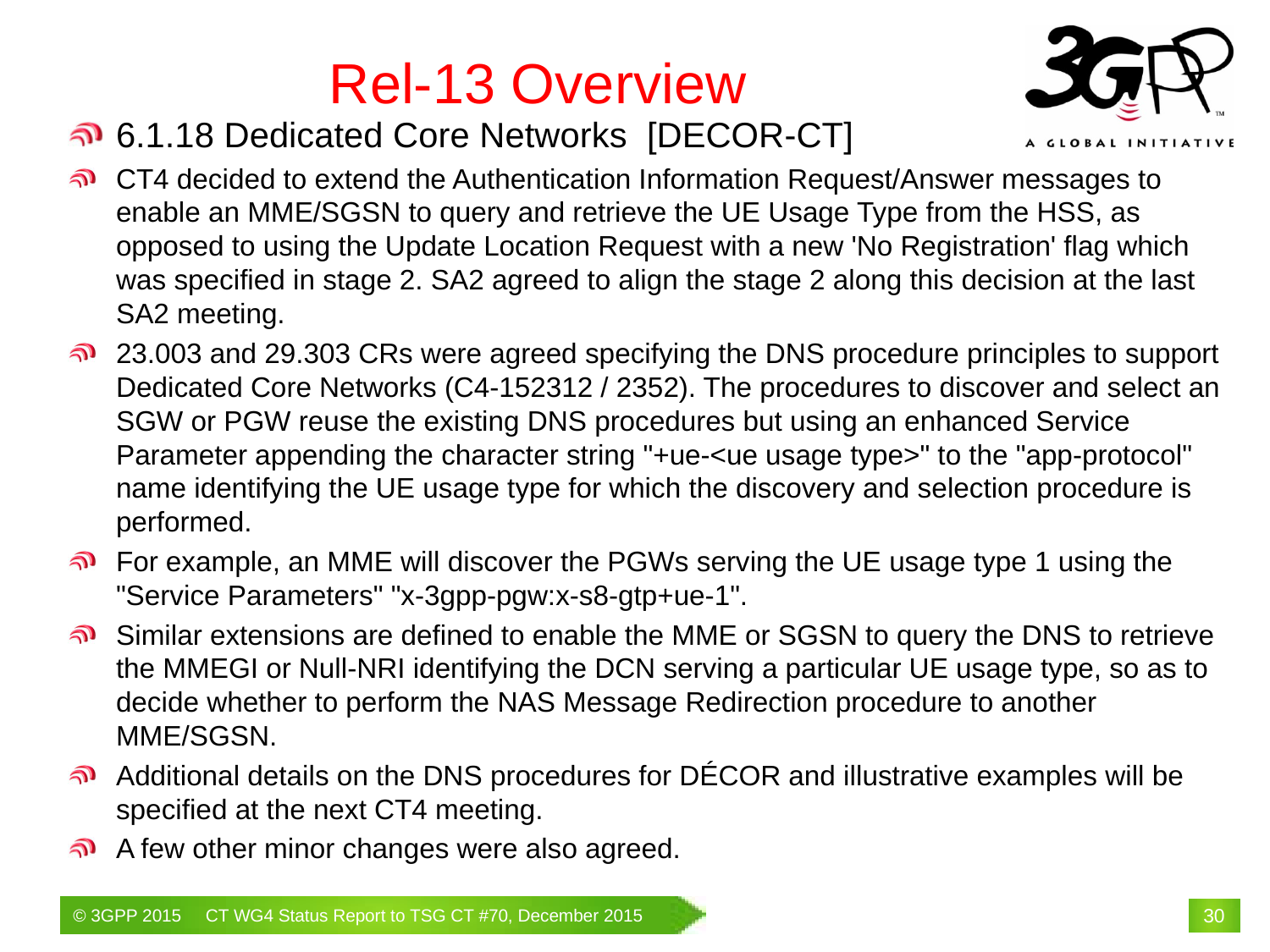

# Rel-13 Overview
6.1.18 Dedicated Core Networks  [DECOR-CT]
CT4 decided to extend the Authentication Information Request/Answer messages to enable an MME/SGSN to query and retrieve the UE Usage Type from the HSS, as opposed to using the Update Location Request with a new 'No Registration' flag which was specified in stage 2. SA2 agreed to align the stage 2 along this decision at the last SA2 meeting.
23.003 and 29.303 CRs were agreed specifying the DNS procedure principles to support Dedicated Core Networks (C4-152312 / 2352). The procedures to discover and select an SGW or PGW reuse the existing DNS procedures but using an enhanced Service Parameter appending the character string "+ue-<ue usage type>" to the "app-protocol" name identifying the UE usage type for which the discovery and selection procedure is performed.
For example, an MME will discover the PGWs serving the UE usage type 1 using the "Service Parameters" "x-3gpp-pgw:x-s8-gtp+ue-1".
Similar extensions are defined to enable the MME or SGSN to query the DNS to retrieve the MMEGI or Null-NRI identifying the DCN serving a particular UE usage type, so as to decide whether to perform the NAS Message Redirection procedure to another MME/SGSN.
Additional details on the DNS procedures for DÉCOR and illustrative examples will be specified at the next CT4 meeting.
A few other minor changes were also agreed.